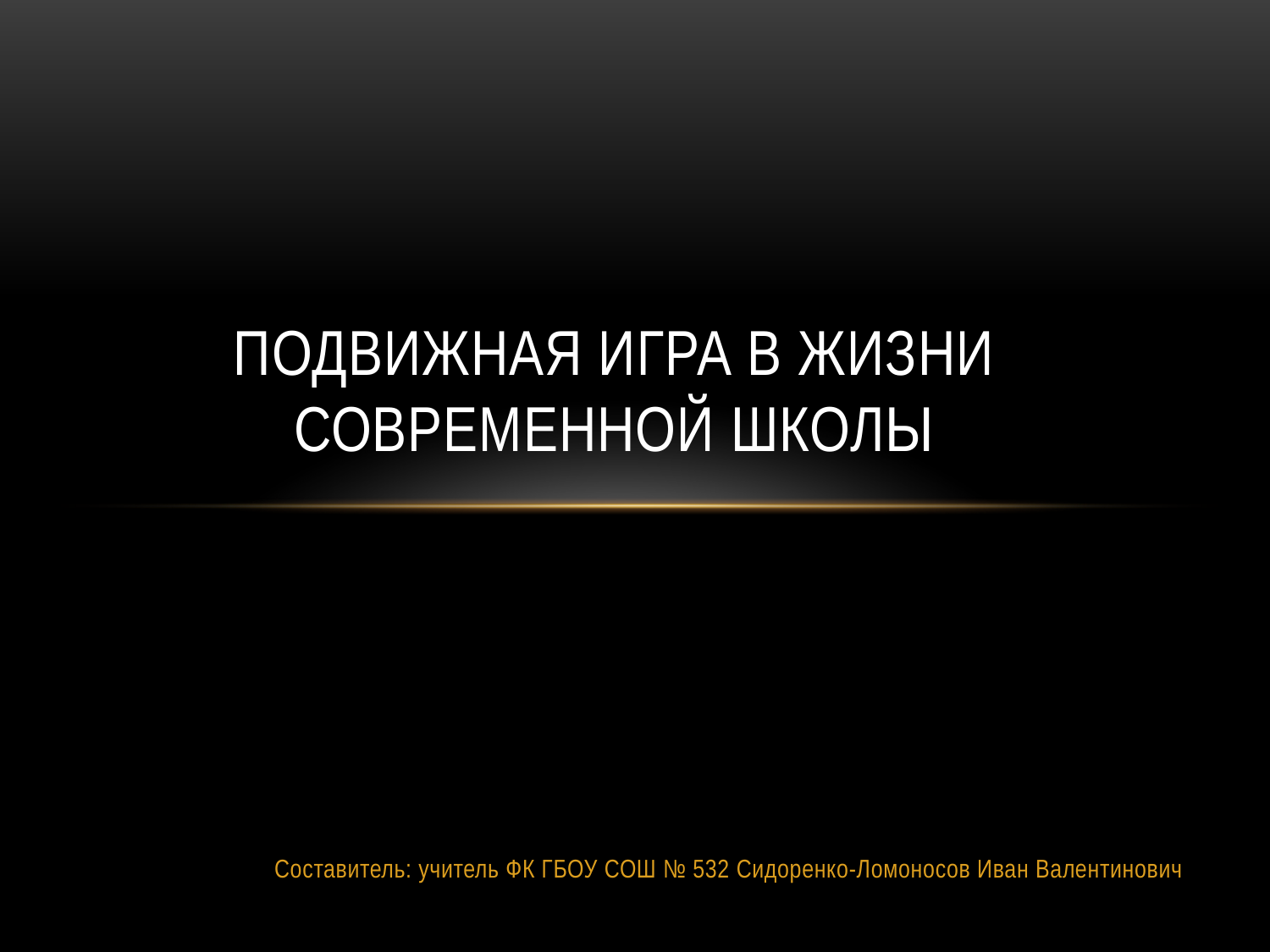

# Подвижная игра в жизни современной школы
Составитель: учитель ФК ГБОУ СОШ № 532 Сидоренко-Ломоносов Иван Валентинович